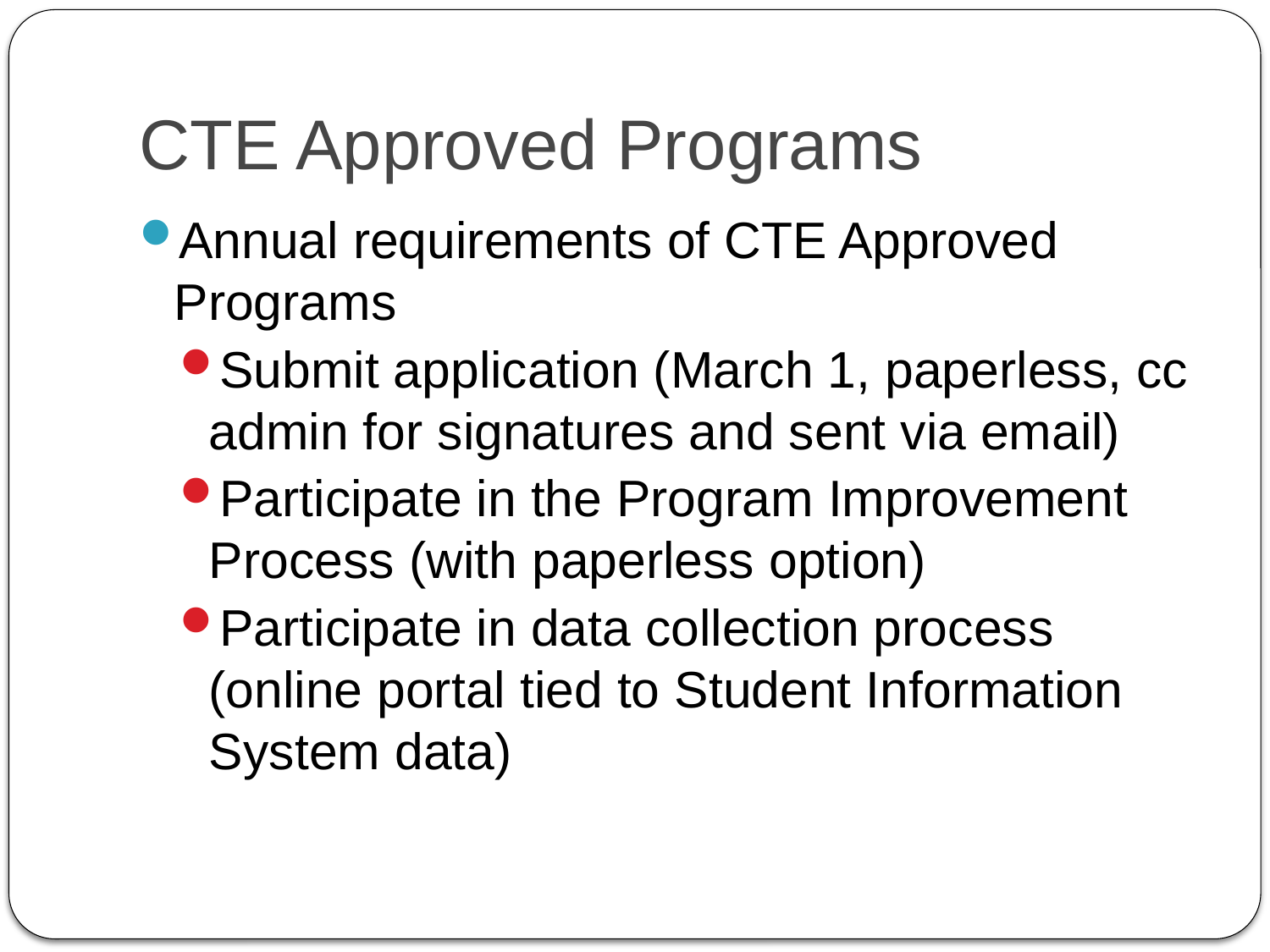

# CTE Approved Programs
Annual requirements of CTE Approved Programs
Submit application (March 1, paperless, cc admin for signatures and sent via email)
Participate in the Program Improvement Process (with paperless option)
Participate in data collection process (online portal tied to Student Information System data)